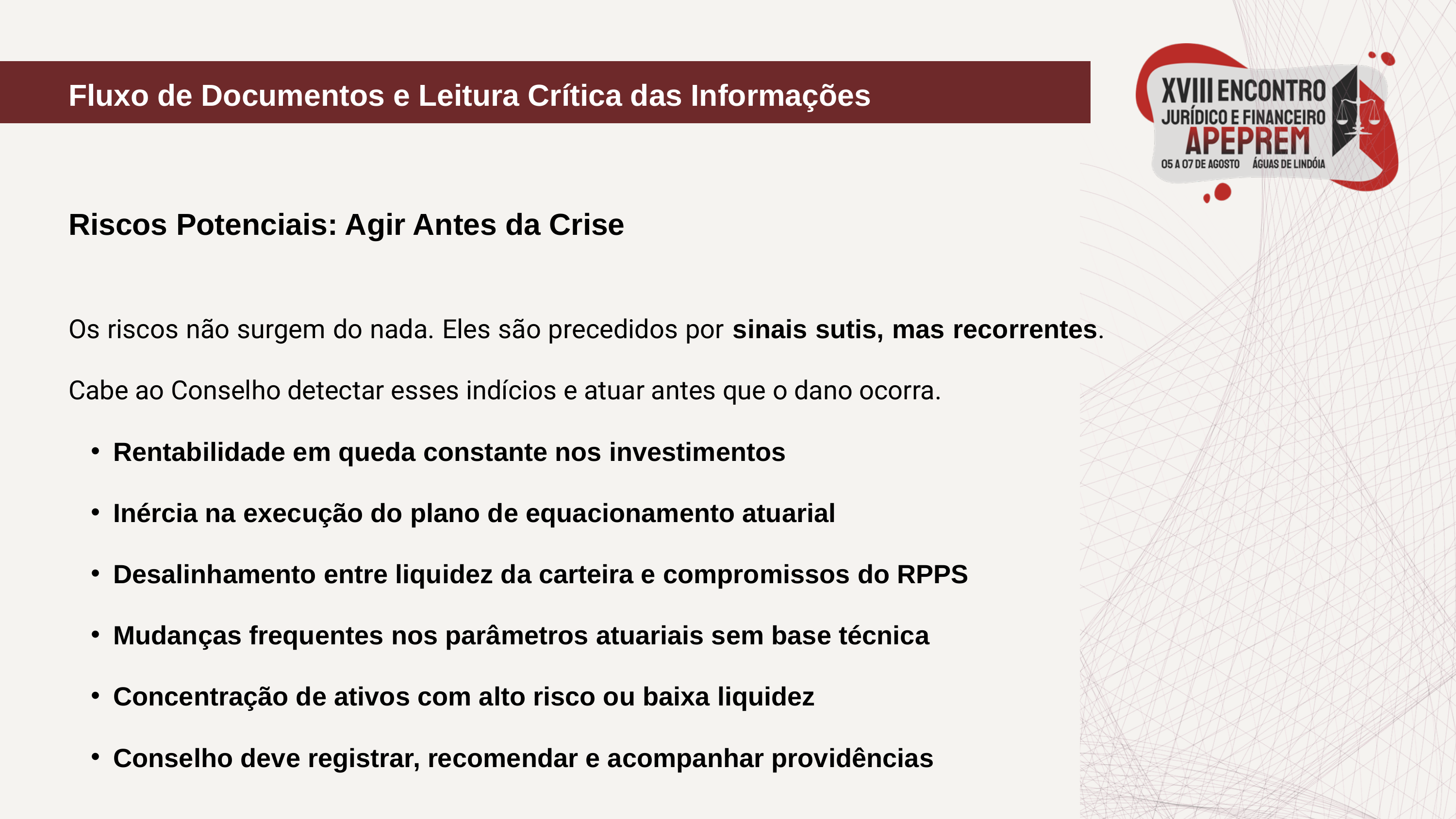

Fluxo de Documentos e Leitura Crítica das Informações
Riscos Potenciais: Agir Antes da Crise
Os riscos não surgem do nada. Eles são precedidos por sinais sutis, mas recorrentes. Cabe ao Conselho detectar esses indícios e atuar antes que o dano ocorra.
Rentabilidade em queda constante nos investimentos
Inércia na execução do plano de equacionamento atuarial
Desalinhamento entre liquidez da carteira e compromissos do RPPS
Mudanças frequentes nos parâmetros atuariais sem base técnica
Concentração de ativos com alto risco ou baixa liquidez
Conselho deve registrar, recomendar e acompanhar providências